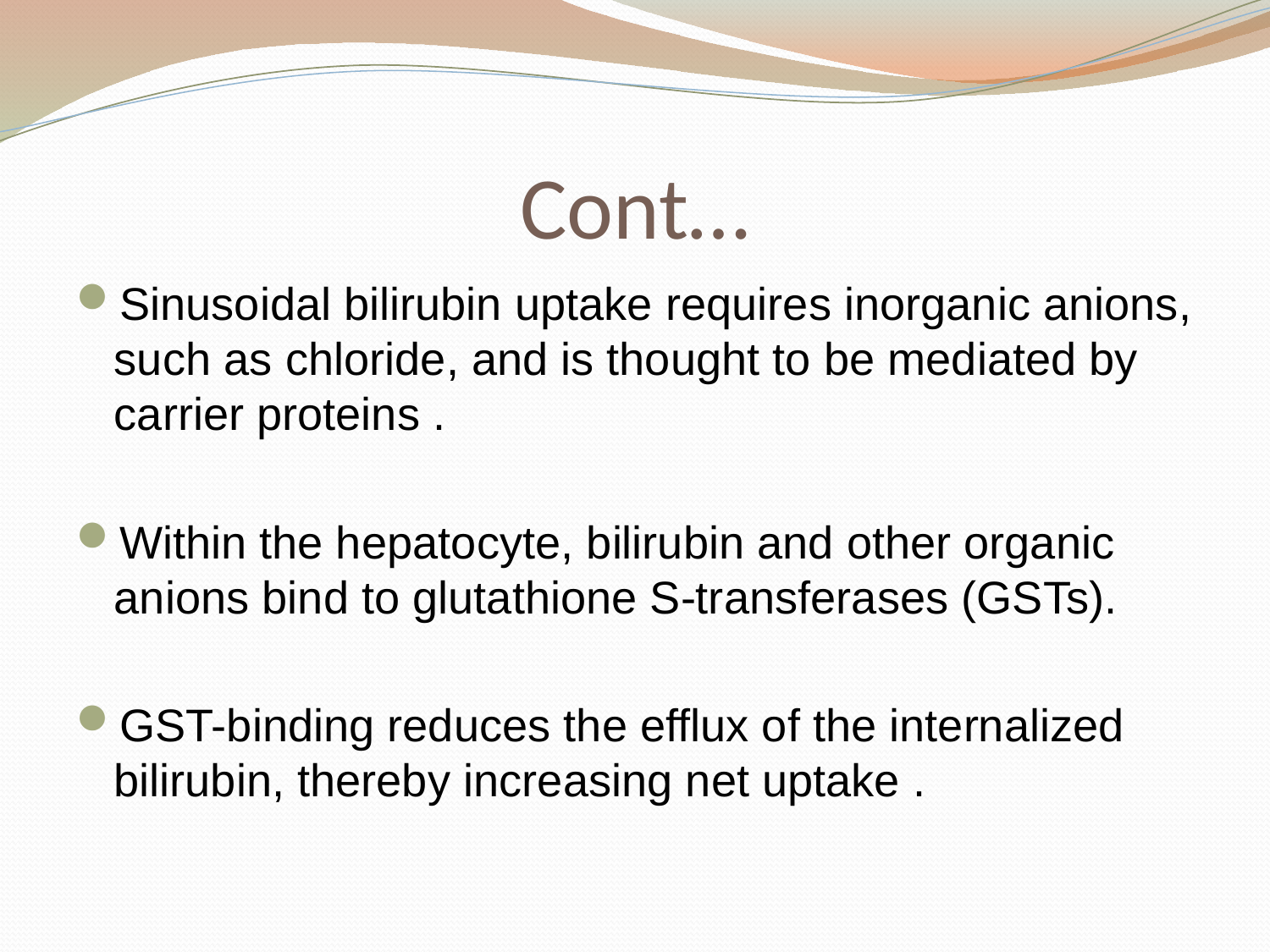

# Cont…
Sinusoidal bilirubin uptake requires inorganic anions, such as chloride, and is thought to be mediated by carrier proteins .

Within the hepatocyte, bilirubin and other organic anions bind to glutathione S-transferases (GSTs).

GST-binding reduces the efflux of the internalized bilirubin, thereby increasing net uptake .